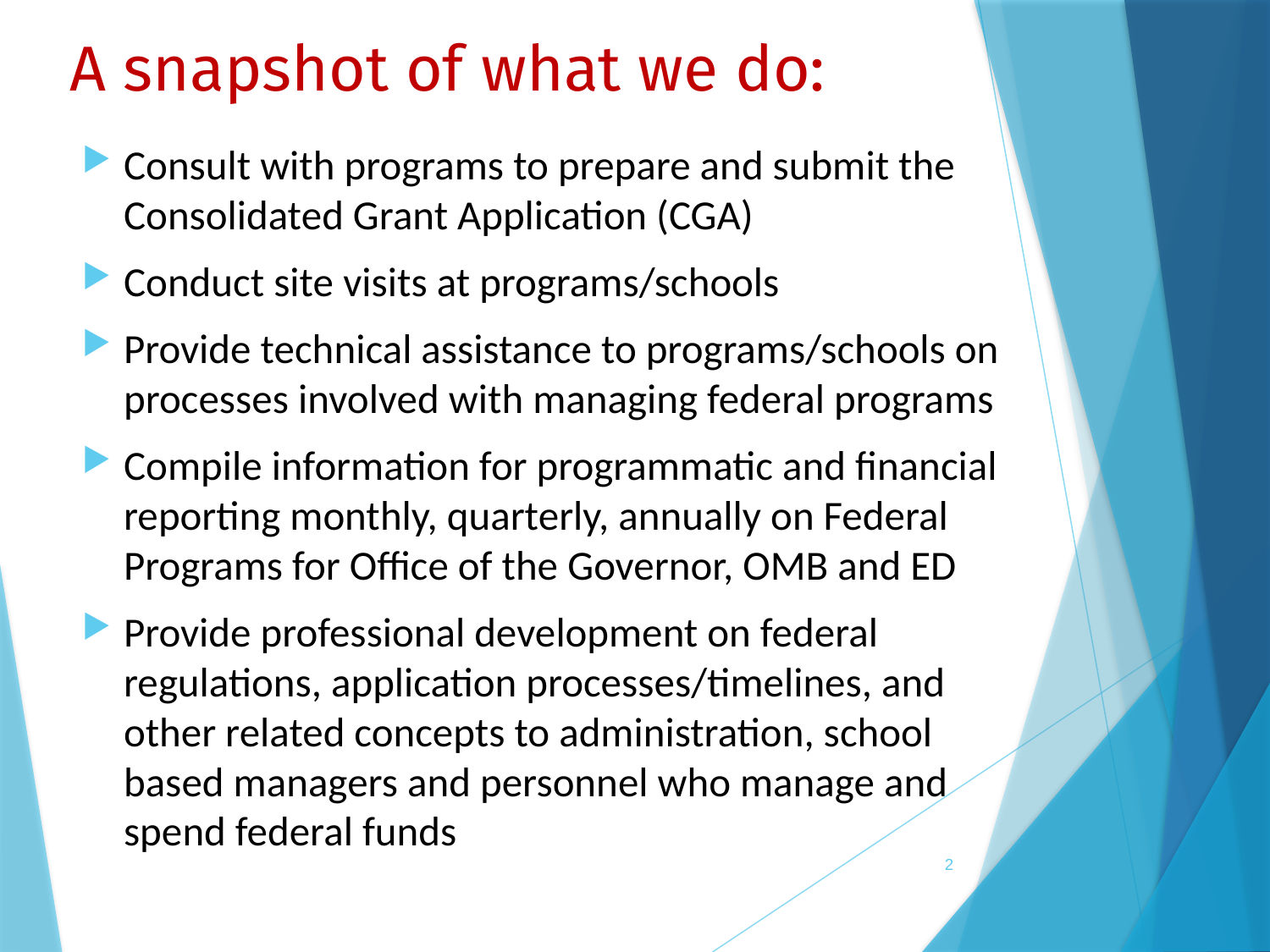

# A snapshot of what we do:
Consult with programs to prepare and submit the Consolidated Grant Application (CGA)
Conduct site visits at programs/schools
Provide technical assistance to programs/schools on processes involved with managing federal programs
Compile information for programmatic and financial reporting monthly, quarterly, annually on Federal Programs for Office of the Governor, OMB and ED
Provide professional development on federal regulations, application processes/timelines, and other related concepts to administration, school based managers and personnel who manage and spend federal funds

2